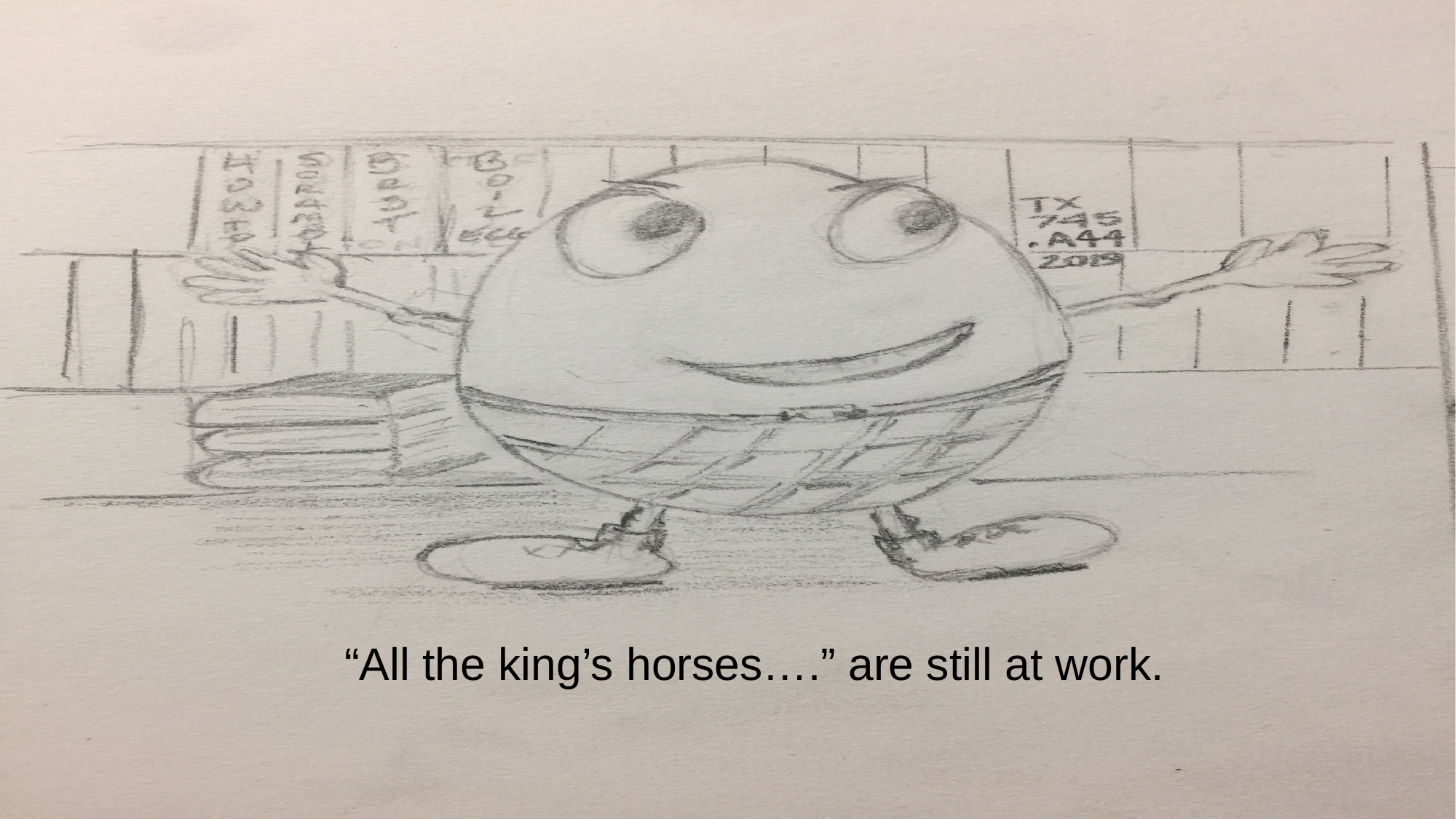

“All the king’s horses….” are still at work.